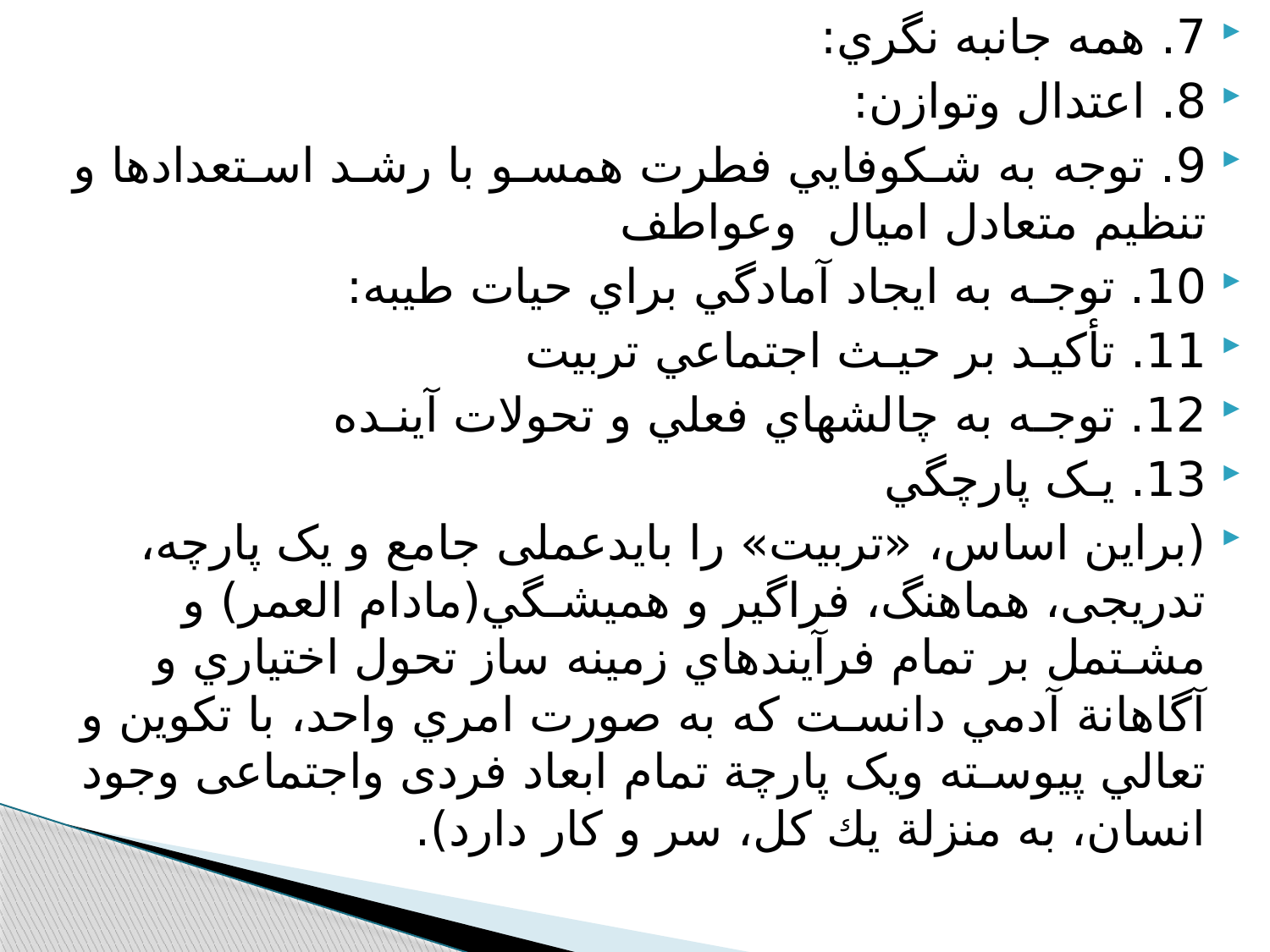

7. همه جانبه نگري:
8. اعتدال وتوازن:
9. توجه به شـكوفايي فطرت همسـو با رشـد اسـتعدادها و تنظيم متعادل اميال  وعواطف
10. توجـه به ايجاد آمادگي براي حيات طيبه:
11. تأكيـد بر حيـث اجتماعي تربيت
12. توجـه به چالشهاي فعلي و تحولات آينـده
13. يـک پارچگي
(براين اساس، «تربيت» را بايدعملی جامع و يک پارچه، تدريجی، هماهنگ، فراگير و هميشـگي(مادام العمر) و مشـتمل بر تمام فرآيندهاي زمينه ساز تحول اختياري و آگاهانة آدمي دانسـت که به صورت امري واحد، با تکوين و تعالي پيوسـته ويک پارچة تمام ابعاد فردی واجتماعی وجود انسان، به منزلة يك كل، سر و كار دارد).